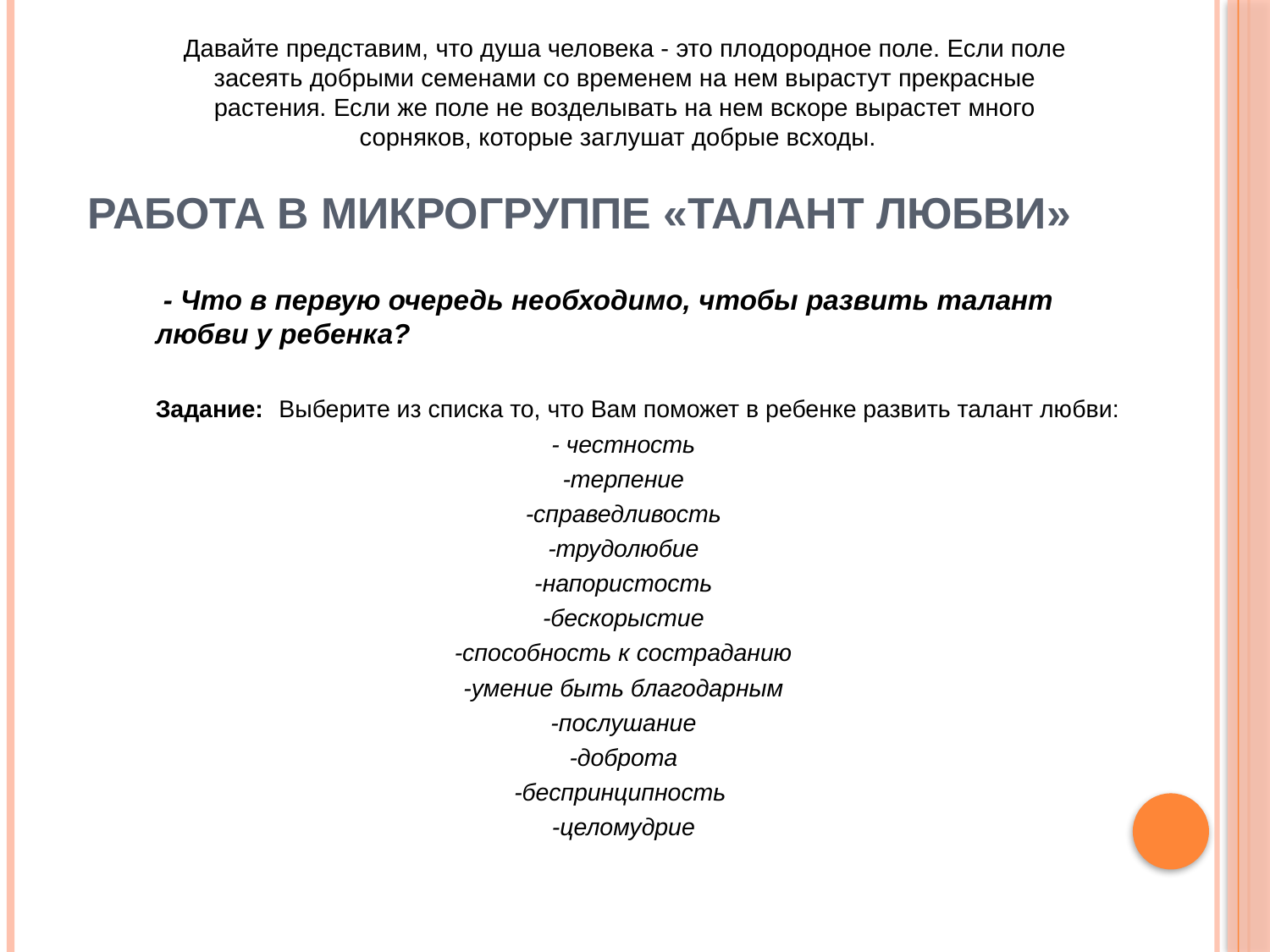

Давайте представим, что душа человека - это плодородное поле. Если поле засеять добрыми семенами со временем на нем вырастут прекрасные растения. Если же поле не возделывать на нем вскоре вырастет много сорняков, которые заглушат добрые всходы.

# Работа в микрогруппе «Талант любви»
	 - Что в первую очередь необходимо, чтобы развить талант любви у ребенка?

	Задание:  Выберите из списка то, что Вам поможет в ребенке развить талант любви:
- честность
-терпение
-справедливость
-трудолюбие
-напористость
-бескорыстие
-способность к состраданию
-умение быть благодарным
-послушание
-доброта
-беспринципность
-целомудрие